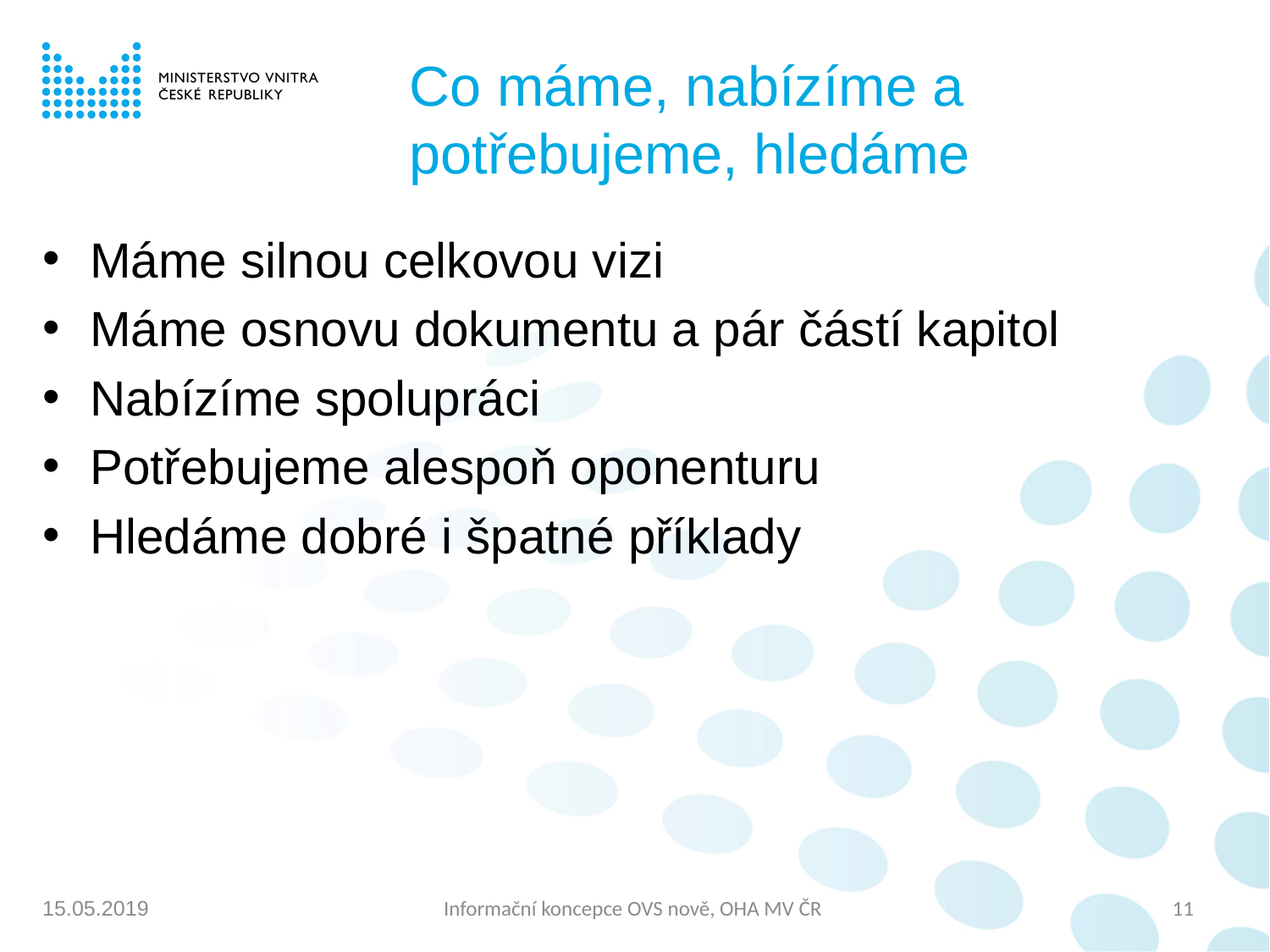

# Co máme, nabízíme a potřebujeme, hledáme
Máme silnou celkovou vizi
Máme osnovu dokumentu a pár částí kapitol
Nabízíme spolupráci
Potřebujeme alespoň oponenturu
Hledáme dobré i špatné příklady
Informační koncepce OVS nově, OHA MV ČR
11
15.05.2019